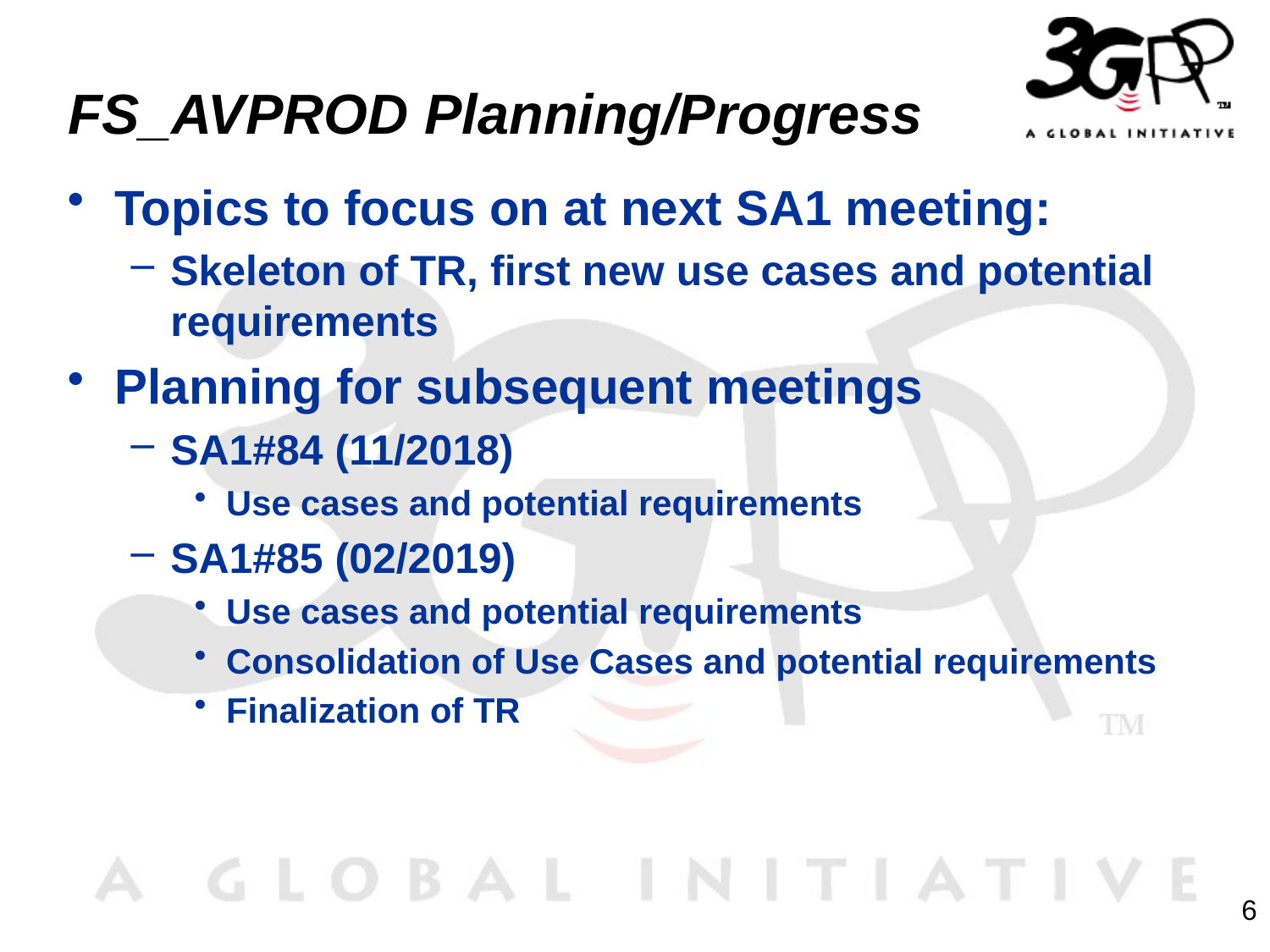

# FS_AVPROD Planning/Progress
Topics to focus on at next SA1 meeting:
Skeleton of TR, first new use cases and potential requirements
Planning for subsequent meetings
SA1#84 (11/2018)
Use cases and potential requirements
SA1#85 (02/2019)
Use cases and potential requirements
Consolidation of Use Cases and potential requirements
Finalization of TR
6